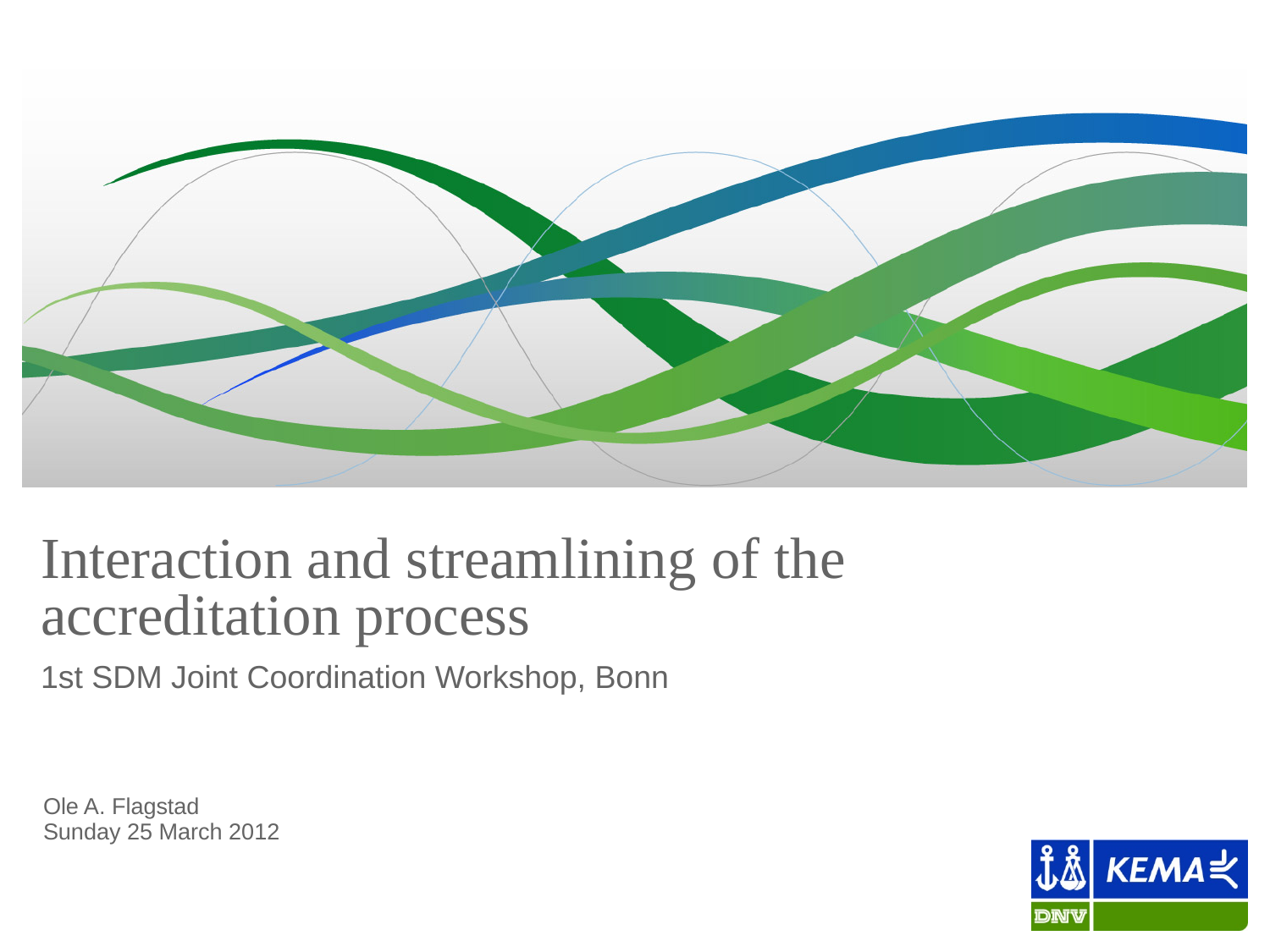

# Interaction and streamlining of the accreditation process
1st SDM Joint Coordination Workshop, Bonn